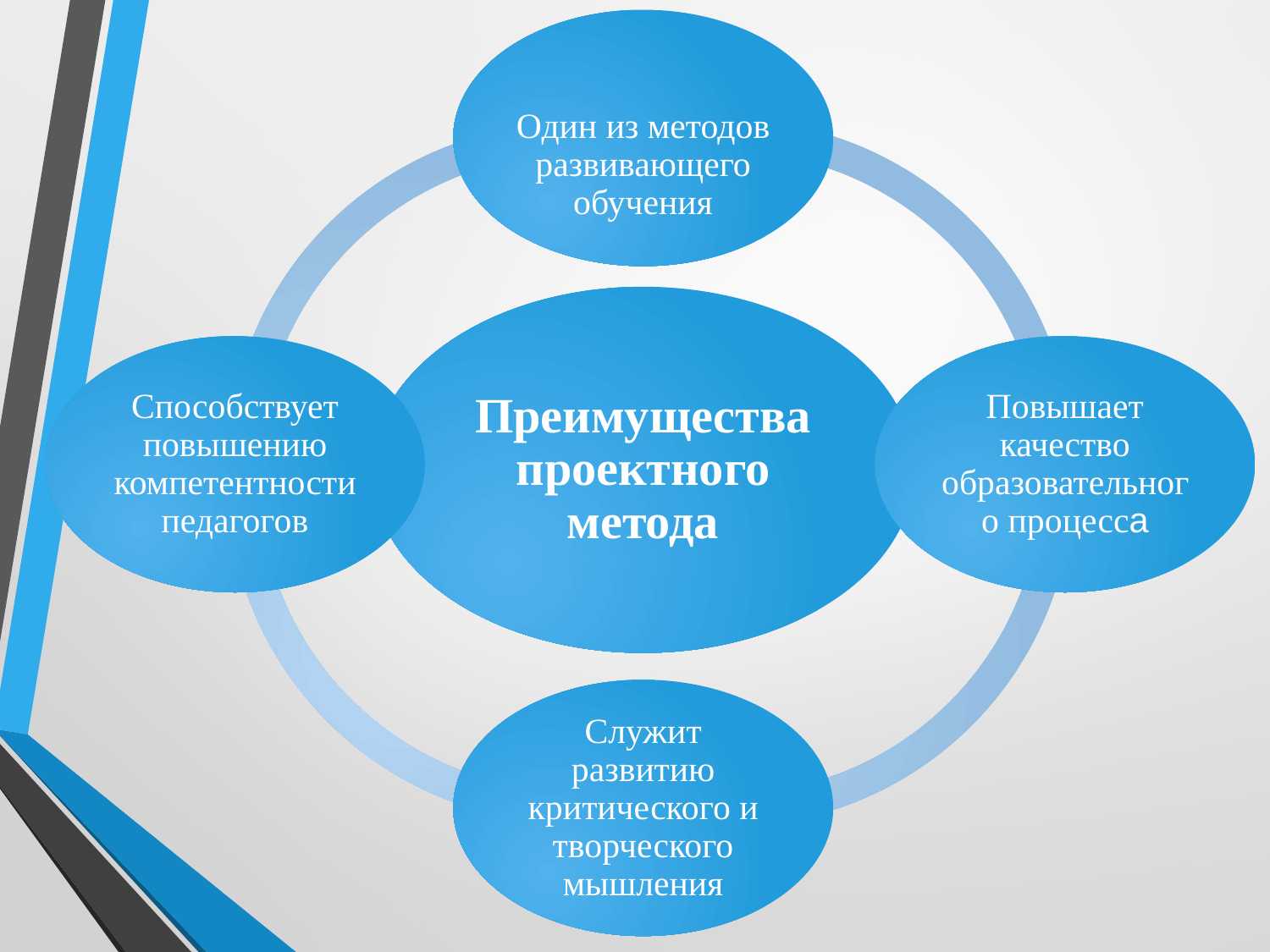

Преимущества проектного метода

Один из методов развивающего обучения
Повышает качество образовательного процесса
Служит развитию критического и творческого мышления
Способствует повышению компетентности педагогов